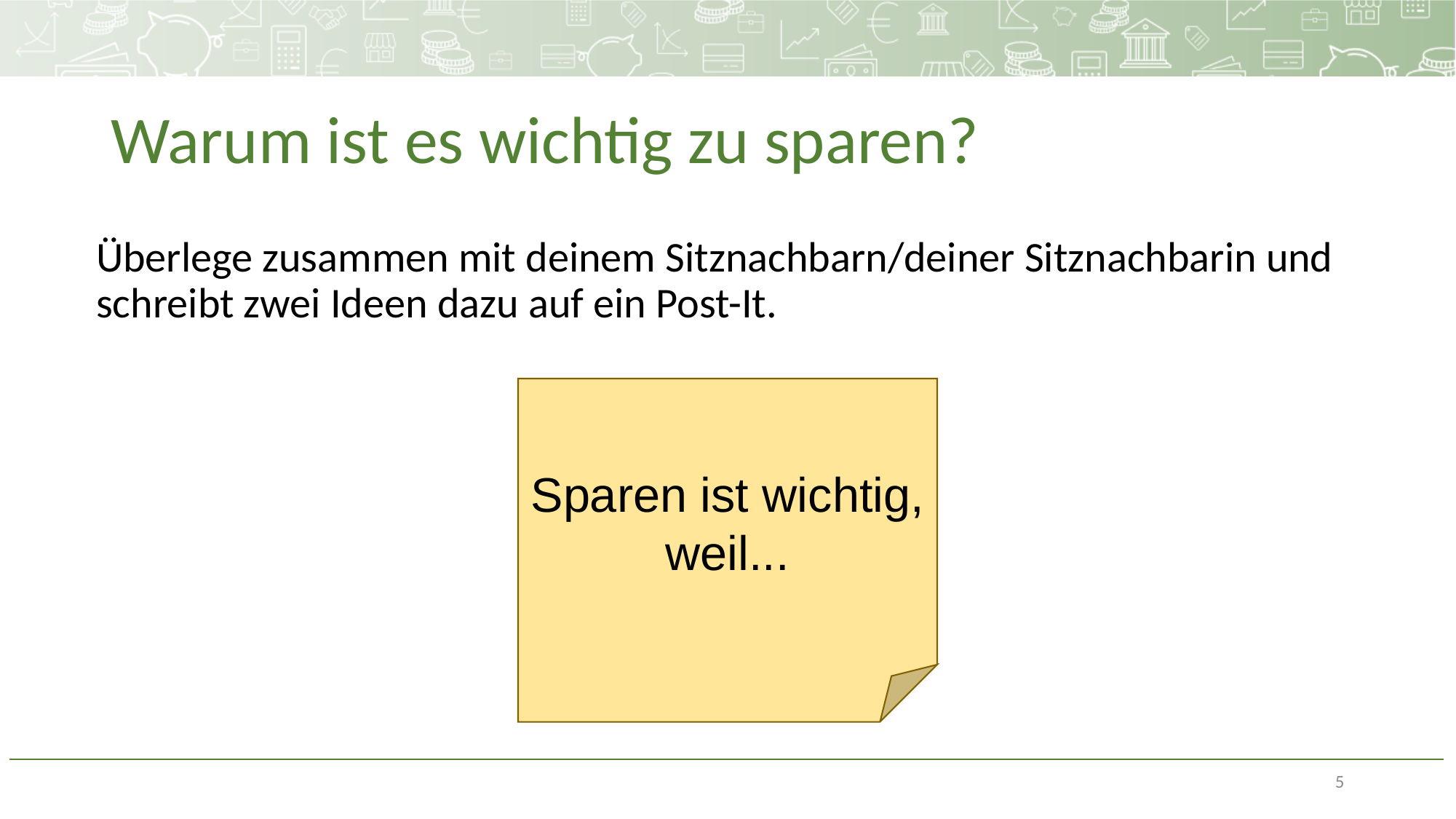

# Warum ist es wichtig zu sparen?
Überlege zusammen mit deinem Sitznachbarn/deiner Sitznachbarin und schreibt zwei Ideen dazu auf ein Post-It.
Sparen ist wichtig, weil...
5